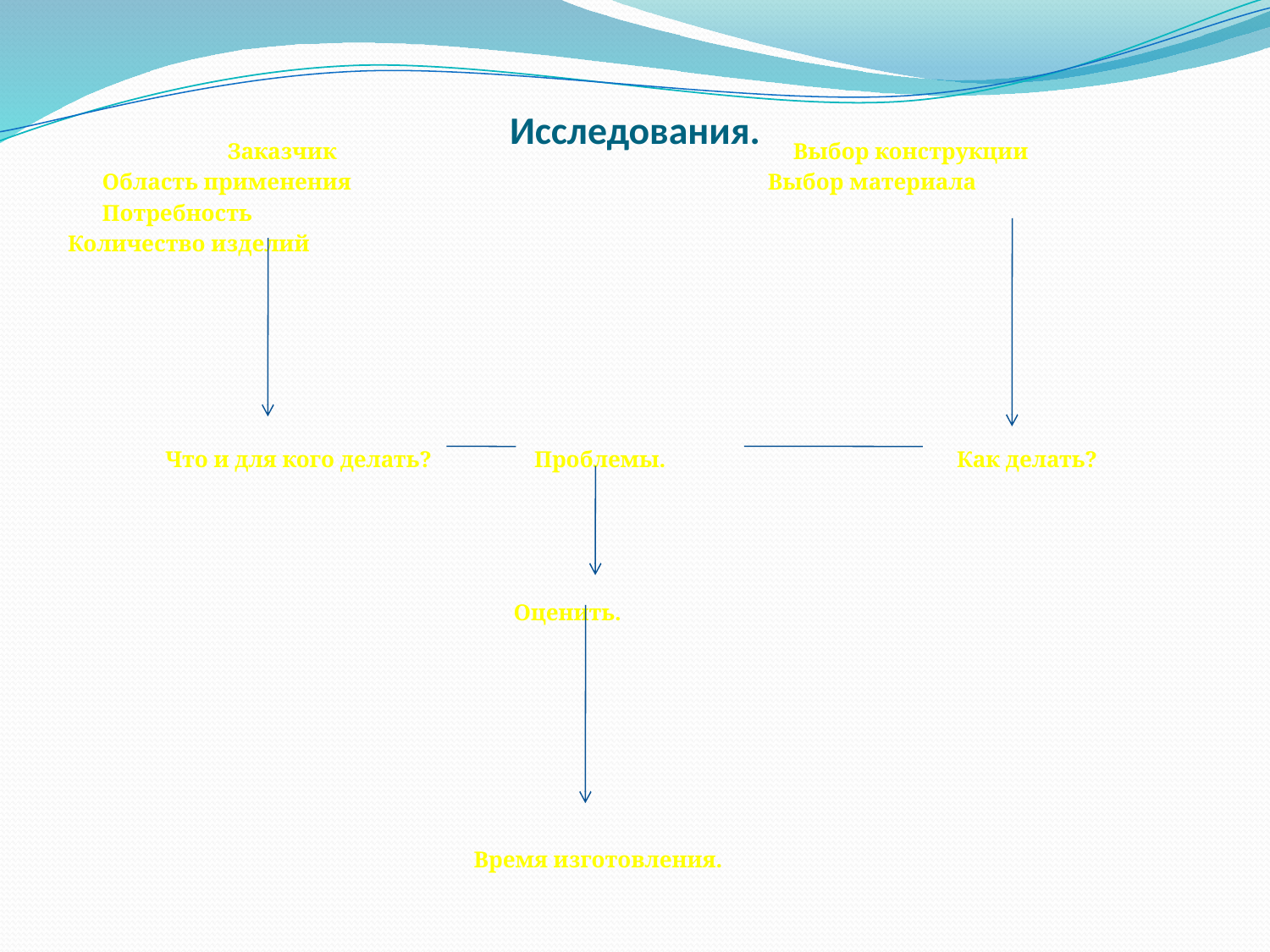

Заказчик                                                                                Выбор конструкции
       Область применения                                                                         Выбор материала
       Потребность
 Количество изделий

                  Что и для кого делать?                  Проблемы.                                                   Как делать?

                                                                               Оценить.

                                                                        Время изготовления.

# Исследования.